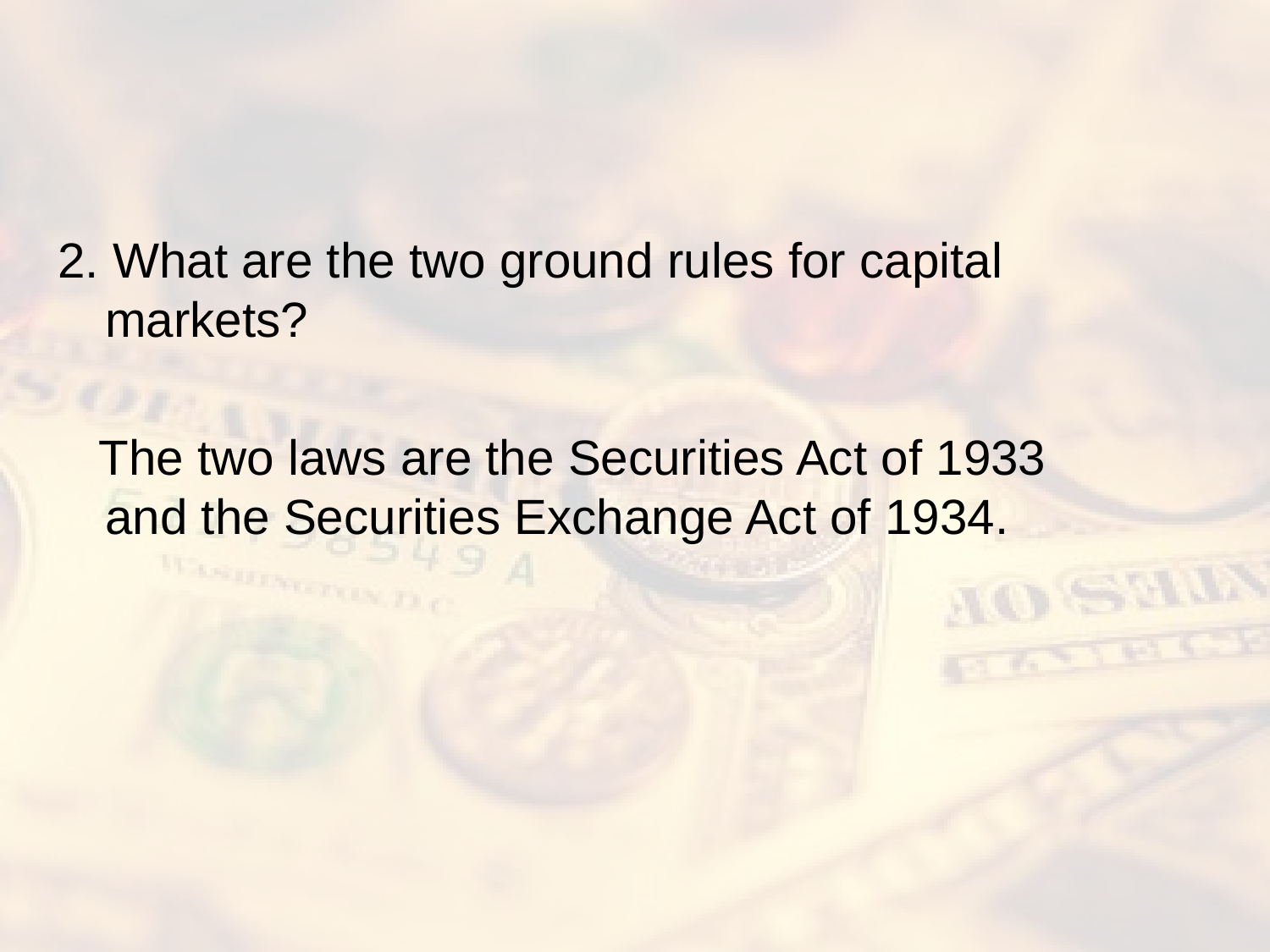

#
2. What are the two ground rules for capital markets?

   The two laws are the Securities Act of 1933 and the Securities Exchange Act of 1934.